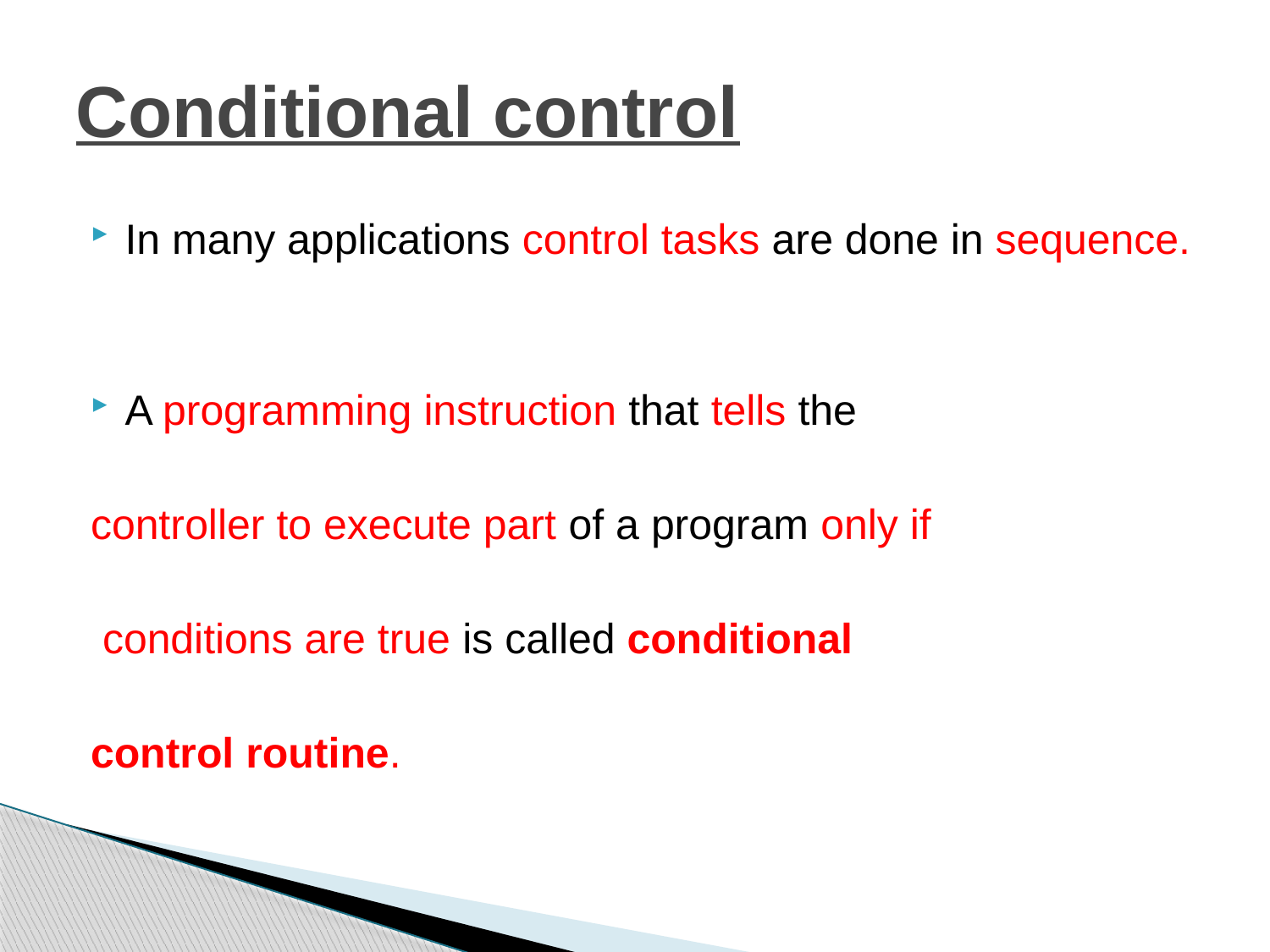

# Conditional control
In many applications control tasks are done in sequence.

A programming instruction that tells the

controller to execute part of a program only if

 conditions are true is called conditional

control routine.